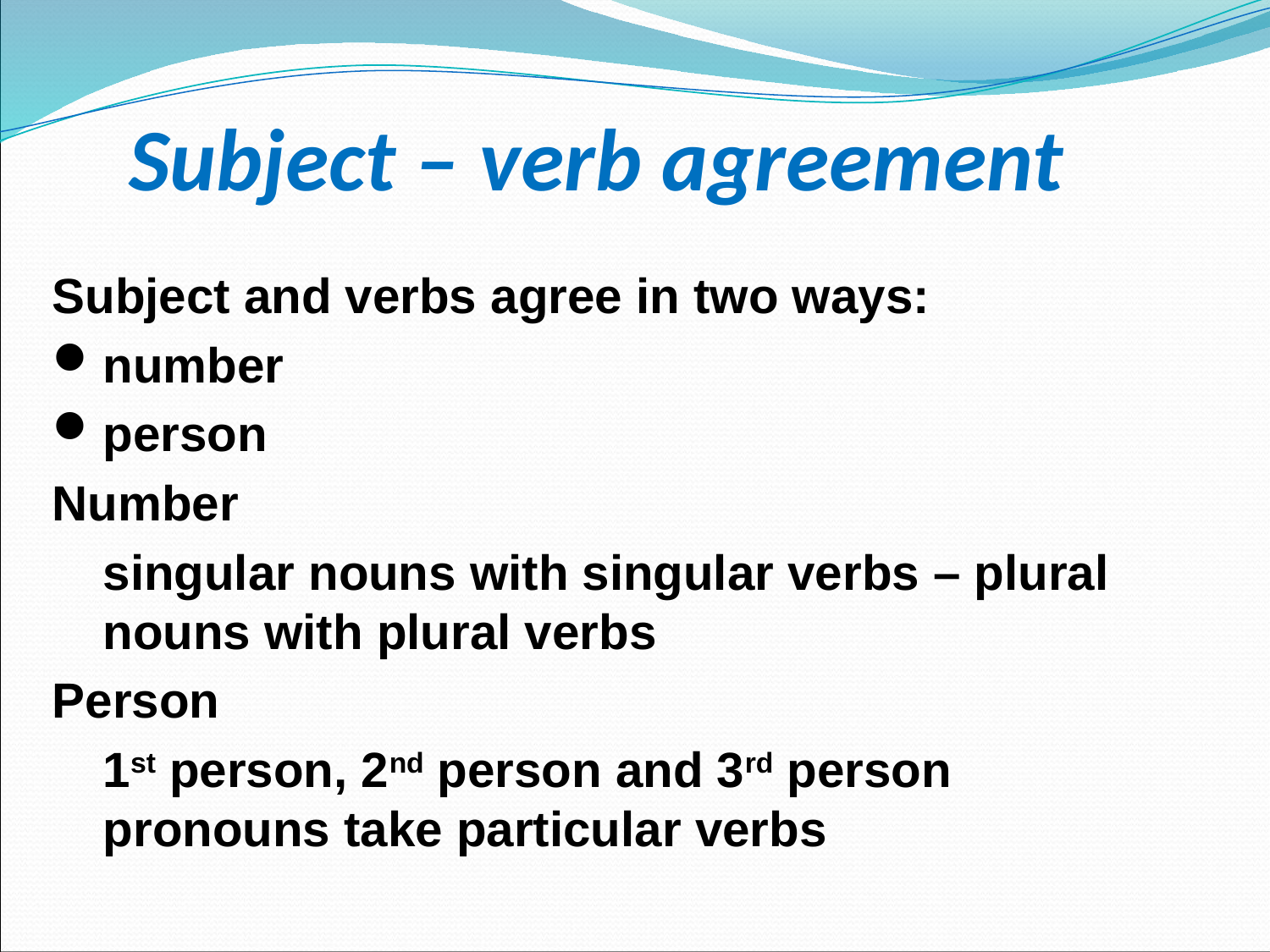

# Subject – verb agreement
Subject and verbs agree in two ways:
number
person
Number
	singular nouns with singular verbs – plural nouns with plural verbs
Person
	1st person, 2nd person and 3rd person pronouns take particular verbs